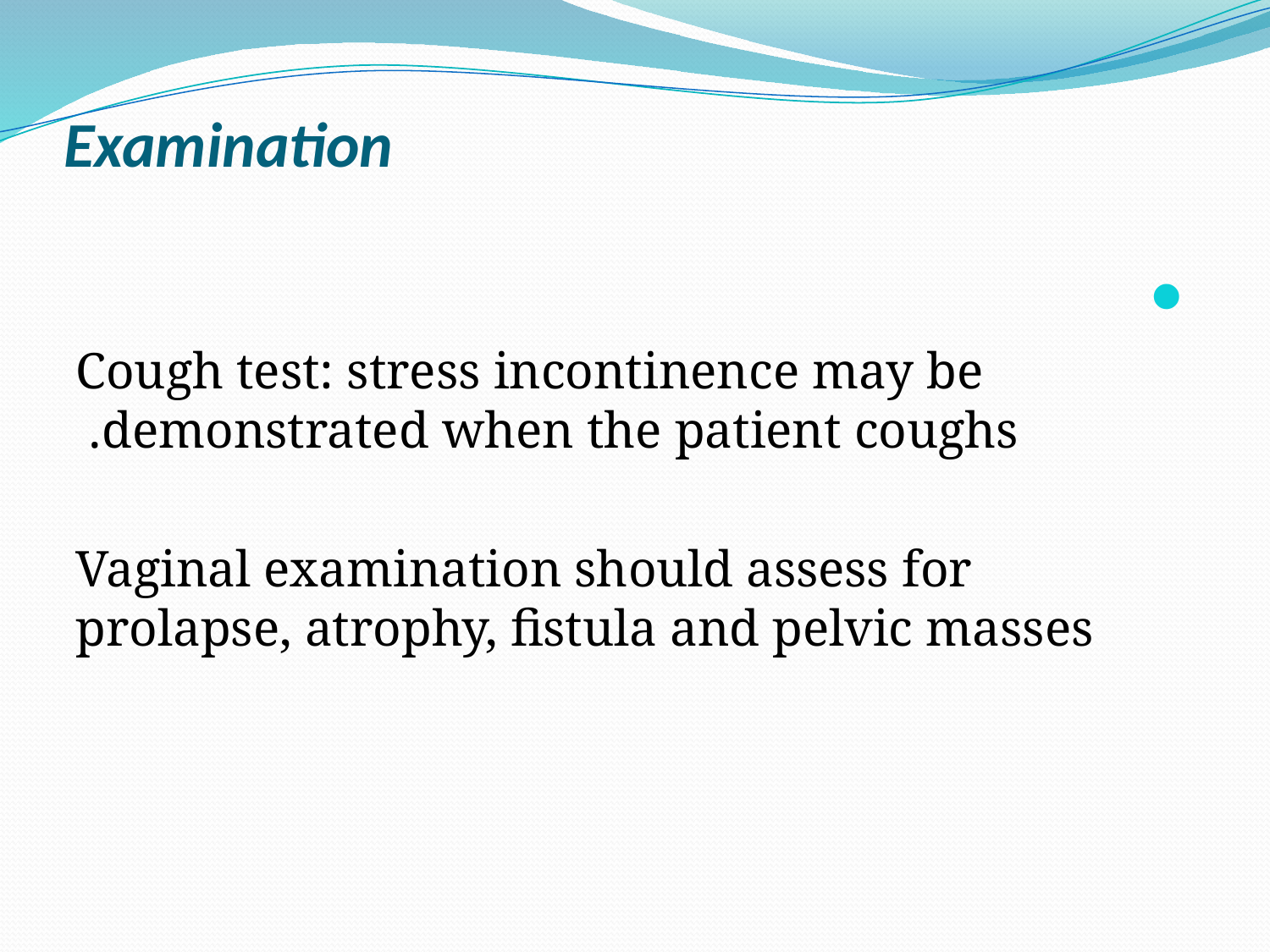

# Examination

Cough test: stress incontinence may be demonstrated when the patient coughs.

Vaginal examination should assess for prolapse, atrophy, fistula and pelvic masses